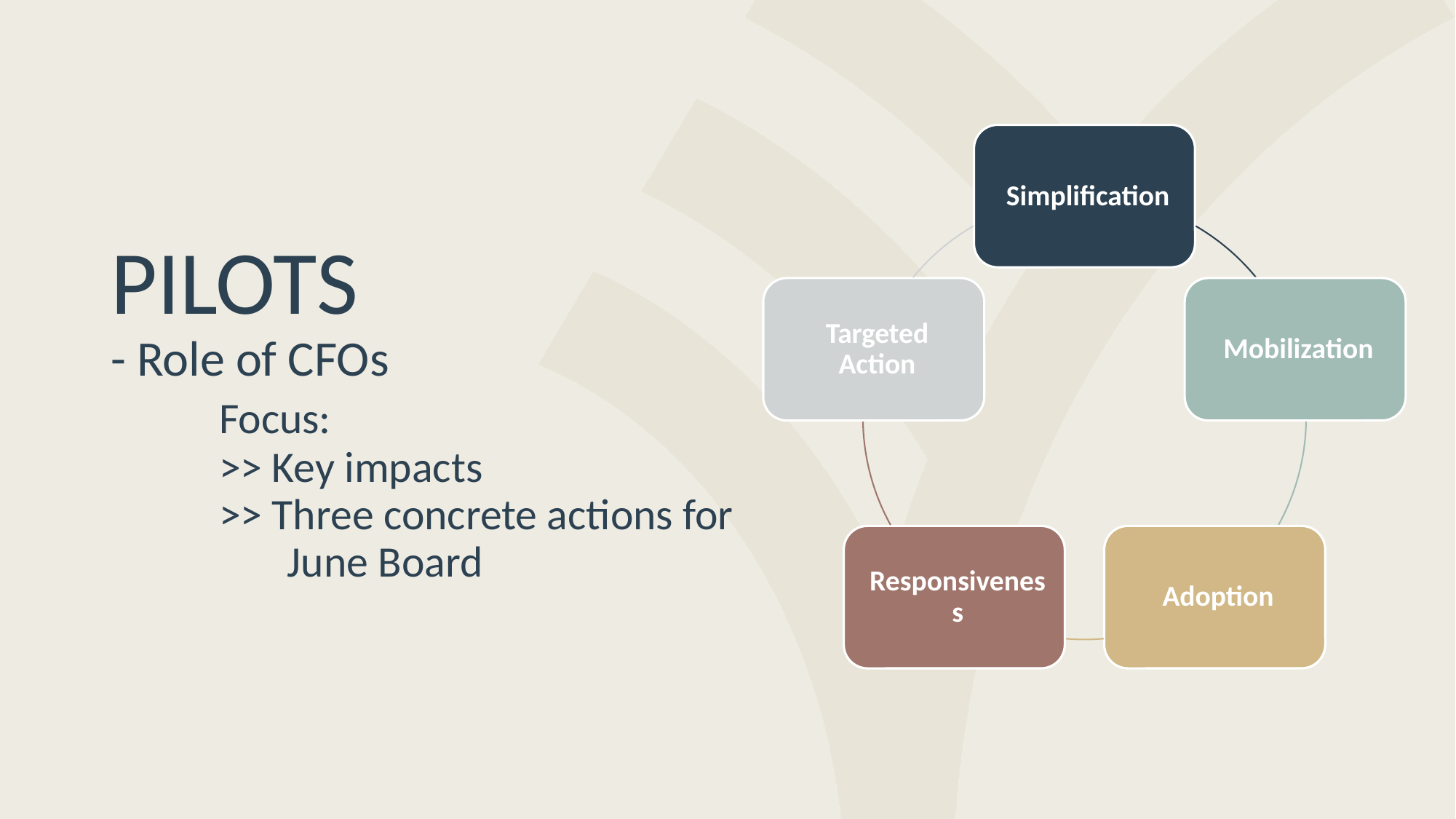

Simplification
Mobilization
Adoption
Responsiveness
Targeted Action
# PILOTS - Role of CFOs Focus: >> Key impacts >> Three concrete actions for June Board